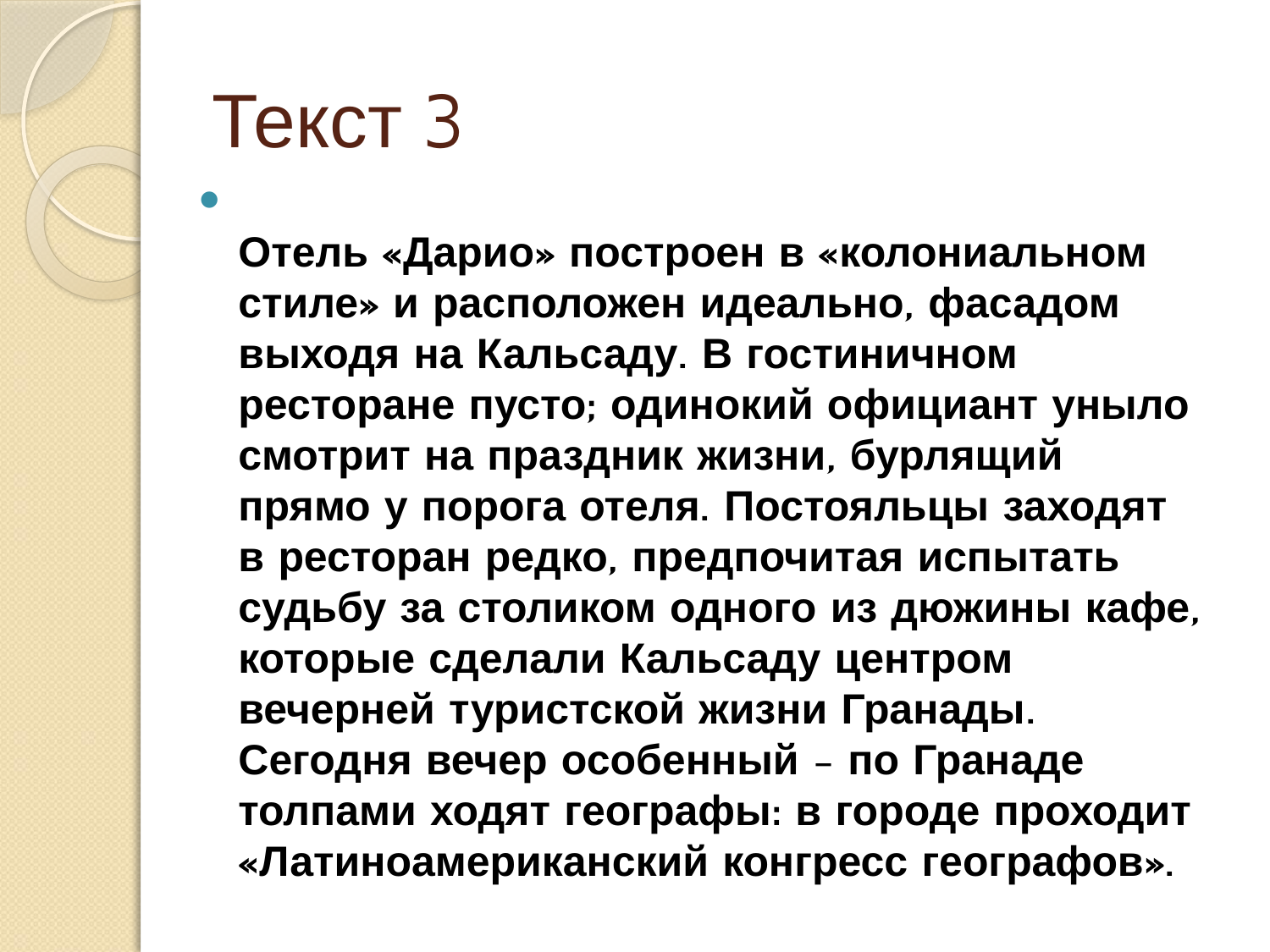

# Текст 3
Отель «Дарио» построен в «колониальном стиле» и расположен идеально, фасадом выходя на Кальсаду. В гостиничном ресторане пусто; одинокий официант уныло смотрит на праздник жизни, бурлящий прямо у порога отеля. Постояльцы заходят в ресторан редко, предпочитая испытать судьбу за столиком одного из дюжины кафе, которые сделали Кальсаду центром вечерней туристской жизни Гранады. Сегодня вечер особенный – по Гранаде толпами ходят географы: в городе проходит «Латиноамериканский конгресс географов».